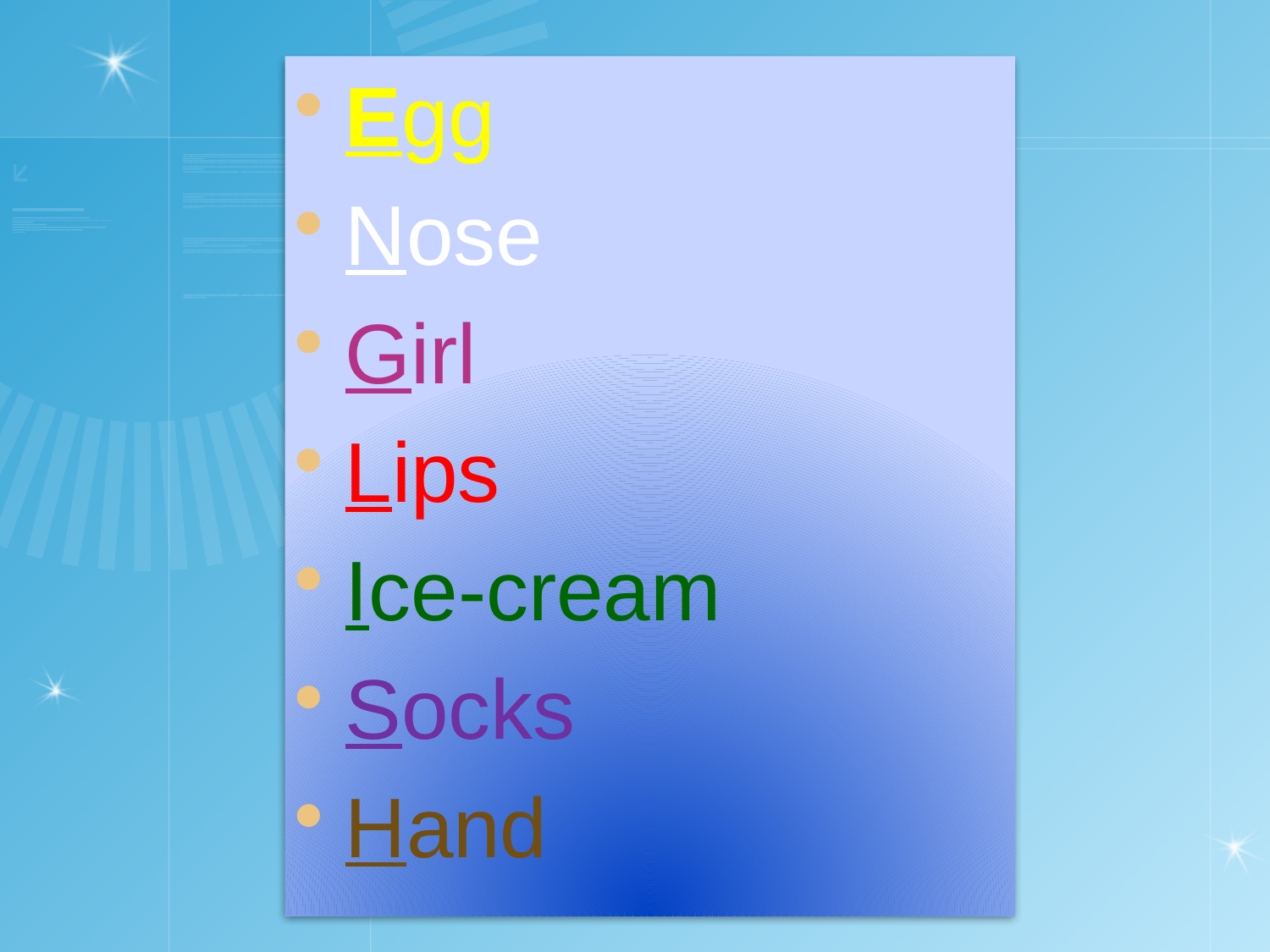

Egg
Nose
Girl
Lips
Ice-cream
Socks
Hand